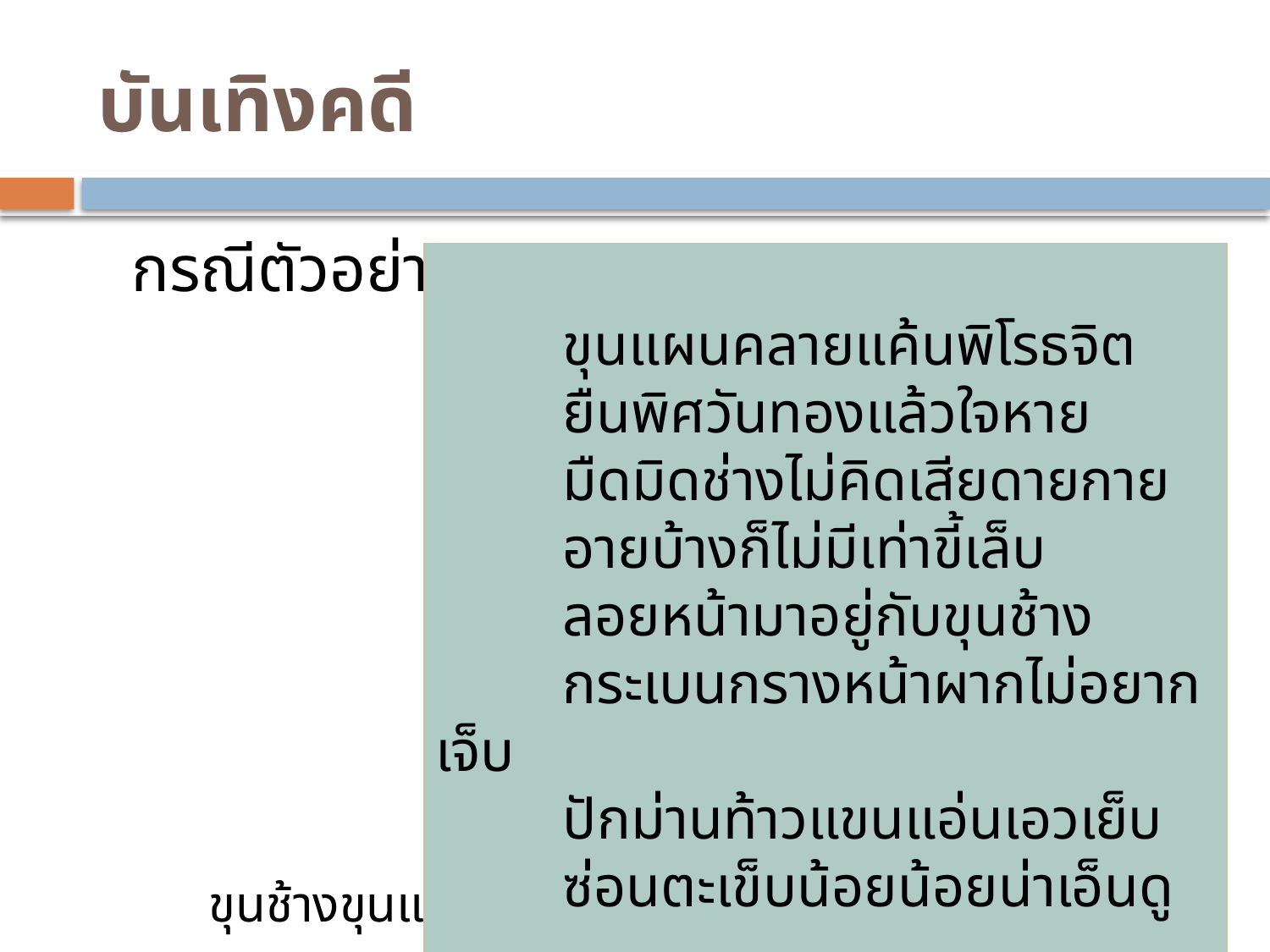

# บันเทิงคดี
กรณีตัวอย่าง 2

      ขุนช้างขุนแผน

	ขุนแผนคลายแค้นพิโรธจิต
	ยืนพิศวันทองแล้วใจหาย
	มืดมิดช่างไม่คิดเสียดายกาย
	อายบ้างก็ไม่มีเท่าขี้เล็บ
	ลอยหน้ามาอยู่กับขุนช้าง
	กระเบนกรางหน้าผากไม่อยากเจ็บ
	ปักม่านท้าวแขนแอ่นเอวเย็บ
	ซ่อนตะเข็บน้อยน้อยน่าเอ็นดู